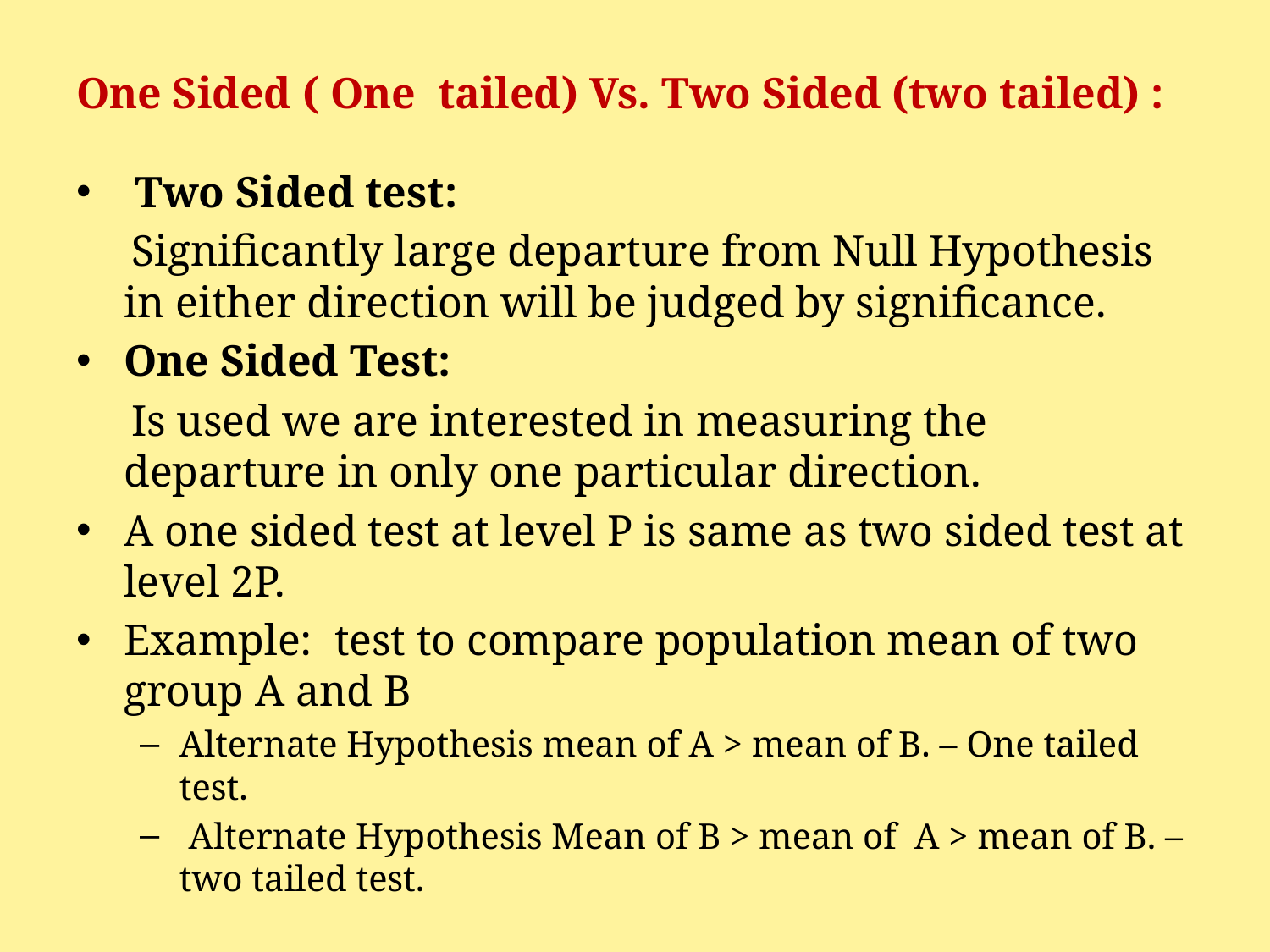

# One Sided ( One  tailed) Vs. Two Sided (two tailed) :
 Two Sided test:
     Significantly large departure from Null Hypothesis in either direction will be judged by significance.
One Sided Test:
     Is used we are interested in measuring the departure in only one particular direction.
A one sided test at level P is same as two sided test at level 2P.
Example:  test to compare population mean of two group A and B
Alternate Hypothesis mean of A > mean of B. – One tailed test.
 Alternate Hypothesis Mean of B > mean of  A > mean of B. – two tailed test.